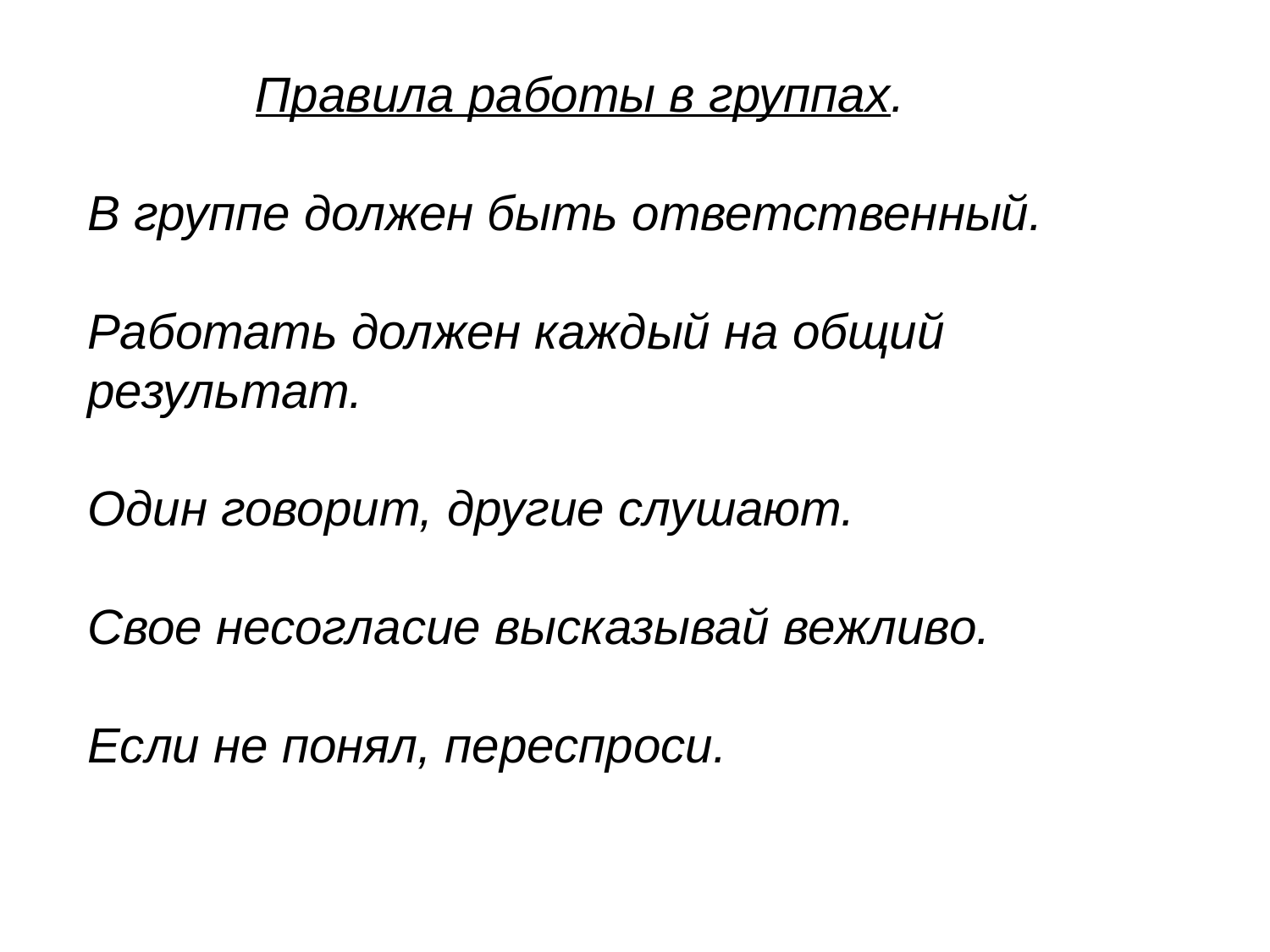

Правила работы в группах.

В группе должен быть ответственный.

Работать должен каждый на общий результат.

Один говорит, другие слушают.

Свое несогласие высказывай вежливо.

Если не понял, переспроси.